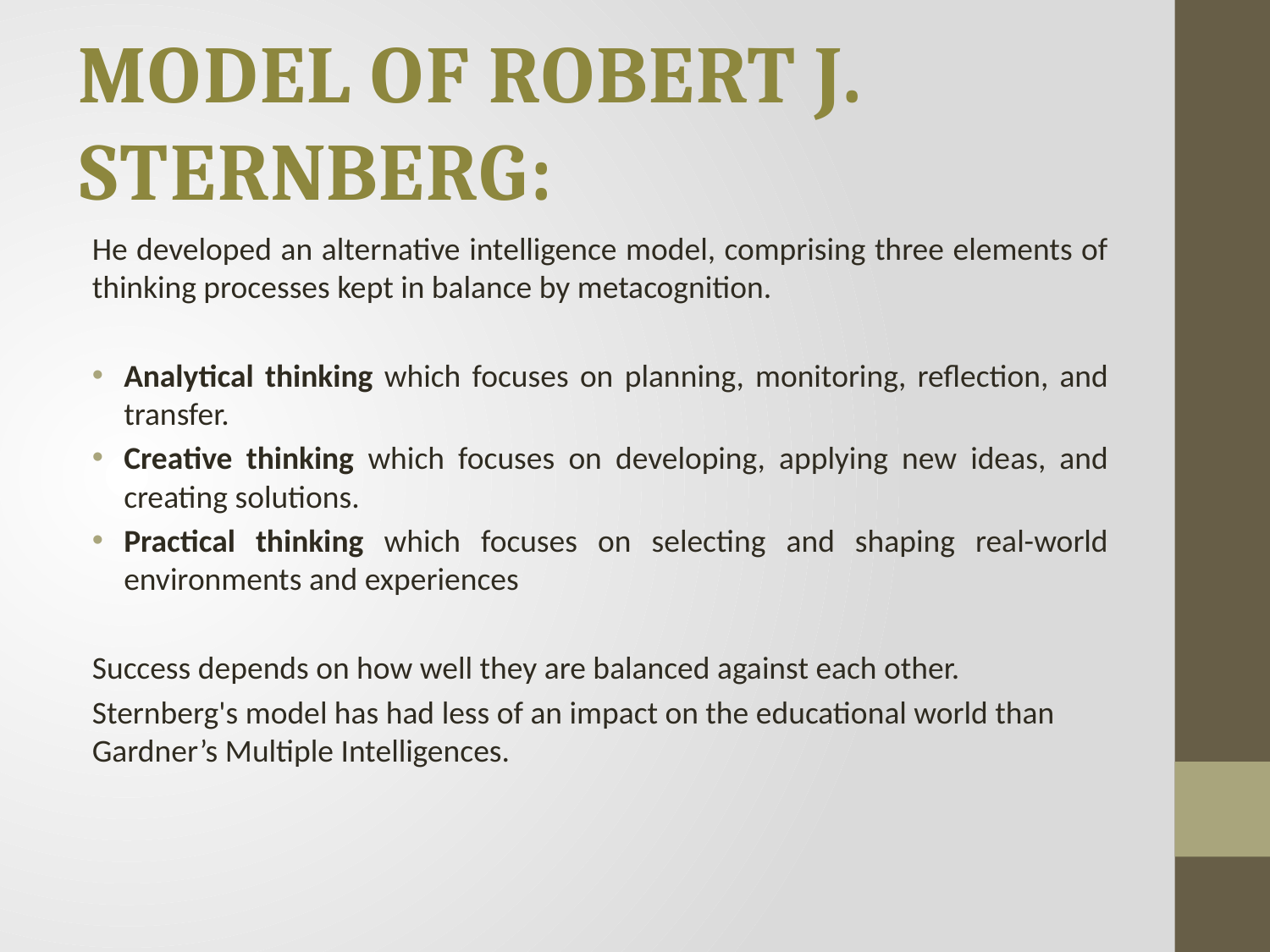

# MODEL OF ROBERT J. STERNBERG:
He developed an alternative intelligence model, comprising three elements of thinking processes kept in balance by metacognition.

Analytical thinking which focuses on planning, monitoring, reflection, and transfer.
Creative thinking which focuses on developing, applying new ideas, and creating solutions.
Practical thinking which focuses on selecting and shaping real-world environments and experiences

Success depends on how well they are balanced against each other.
Sternberg's model has had less of an impact on the educational world than Gardner’s Multiple Intelligences.